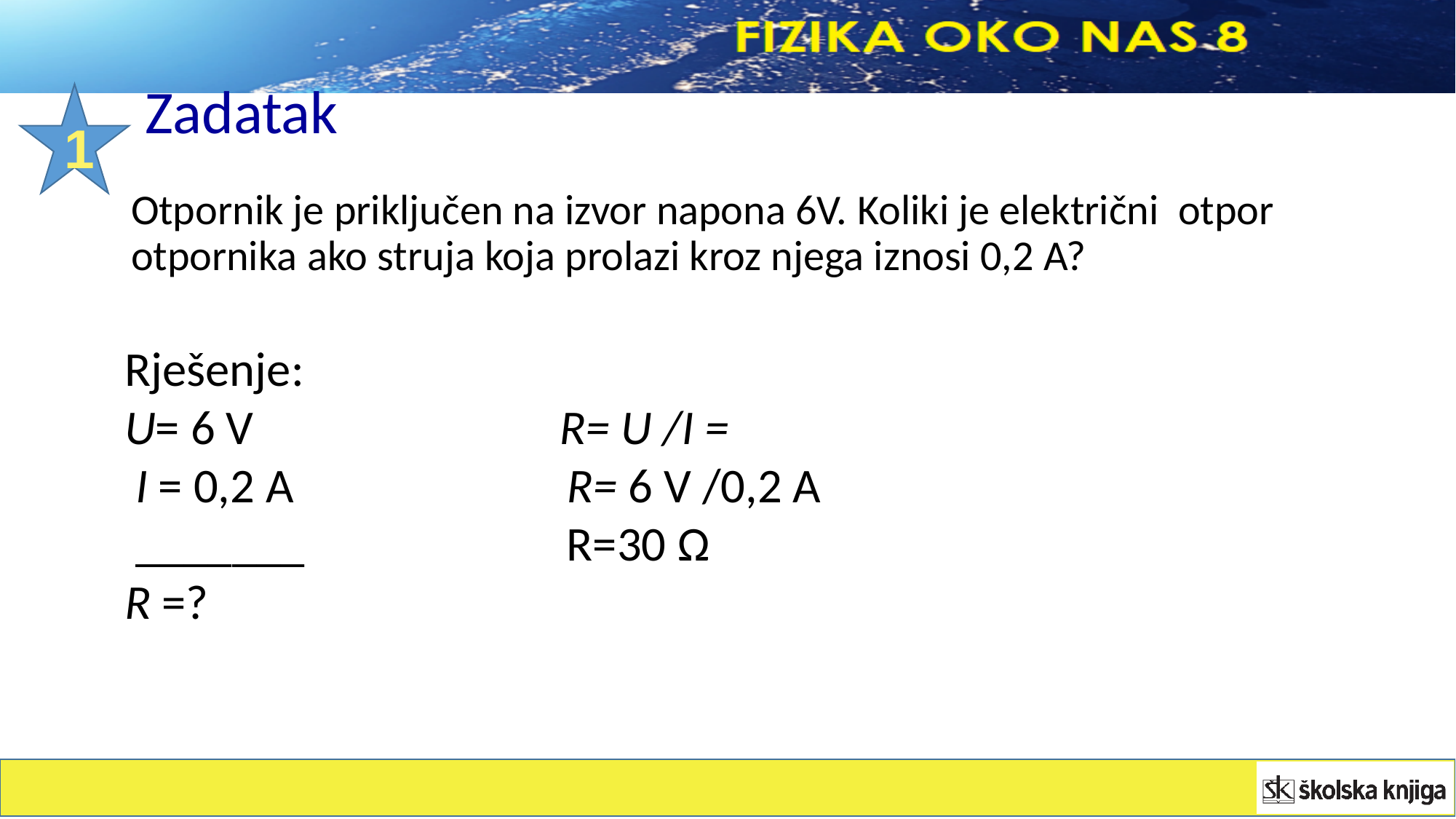

# Zadatak
1
Otpornik je priključen na izvor napona 6V. Koliki je električni  otpor otpornika ako struja koja prolazi kroz njega iznosi 0,2 A?
Rješenje:
U= 6 V                            R= U /I =
 I = 0,2 A                         R= 6 V /0,2 A
 _______                        R=30 Ω
R =?